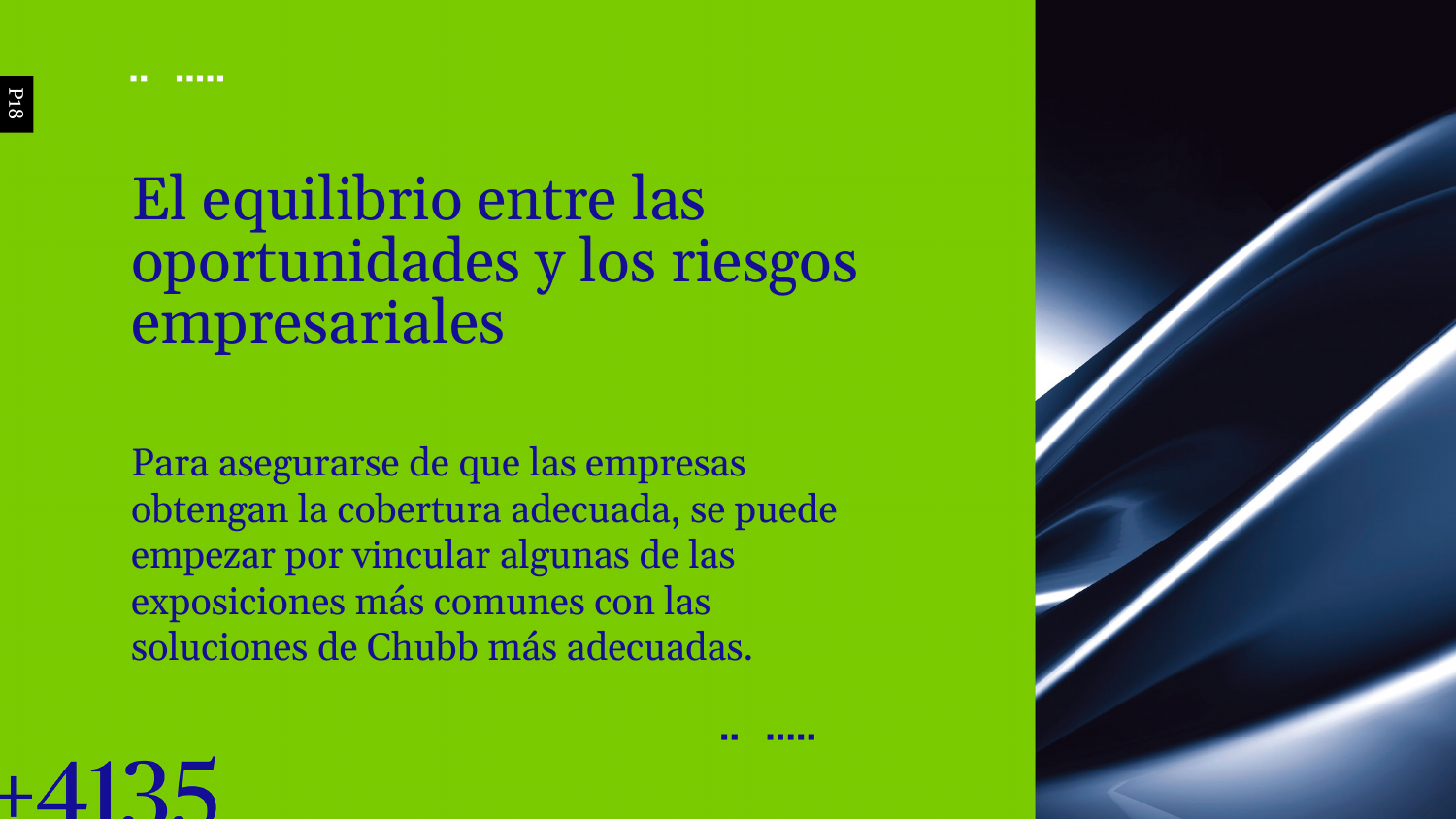

P18
El equilibrio entre las oportunidades y los riesgos empresariales

Para asegurarse de que las empresas obtengan la cobertura adecuada, se puede empezar por vincular algunas de las exposiciones más comunes con las soluciones de Chubb más adecuadas.